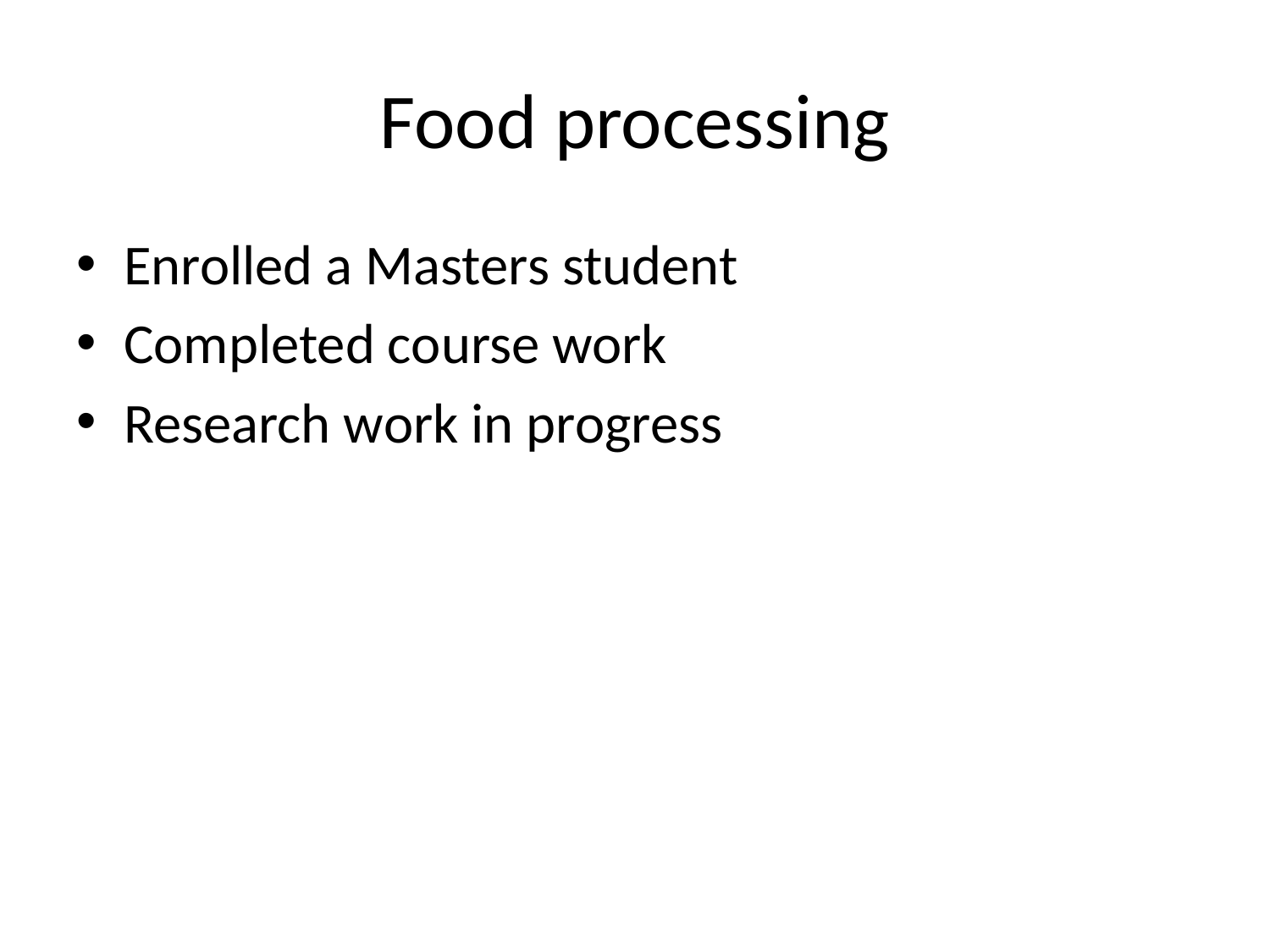

# Food processing
Enrolled a Masters student
Completed course work
Research work in progress